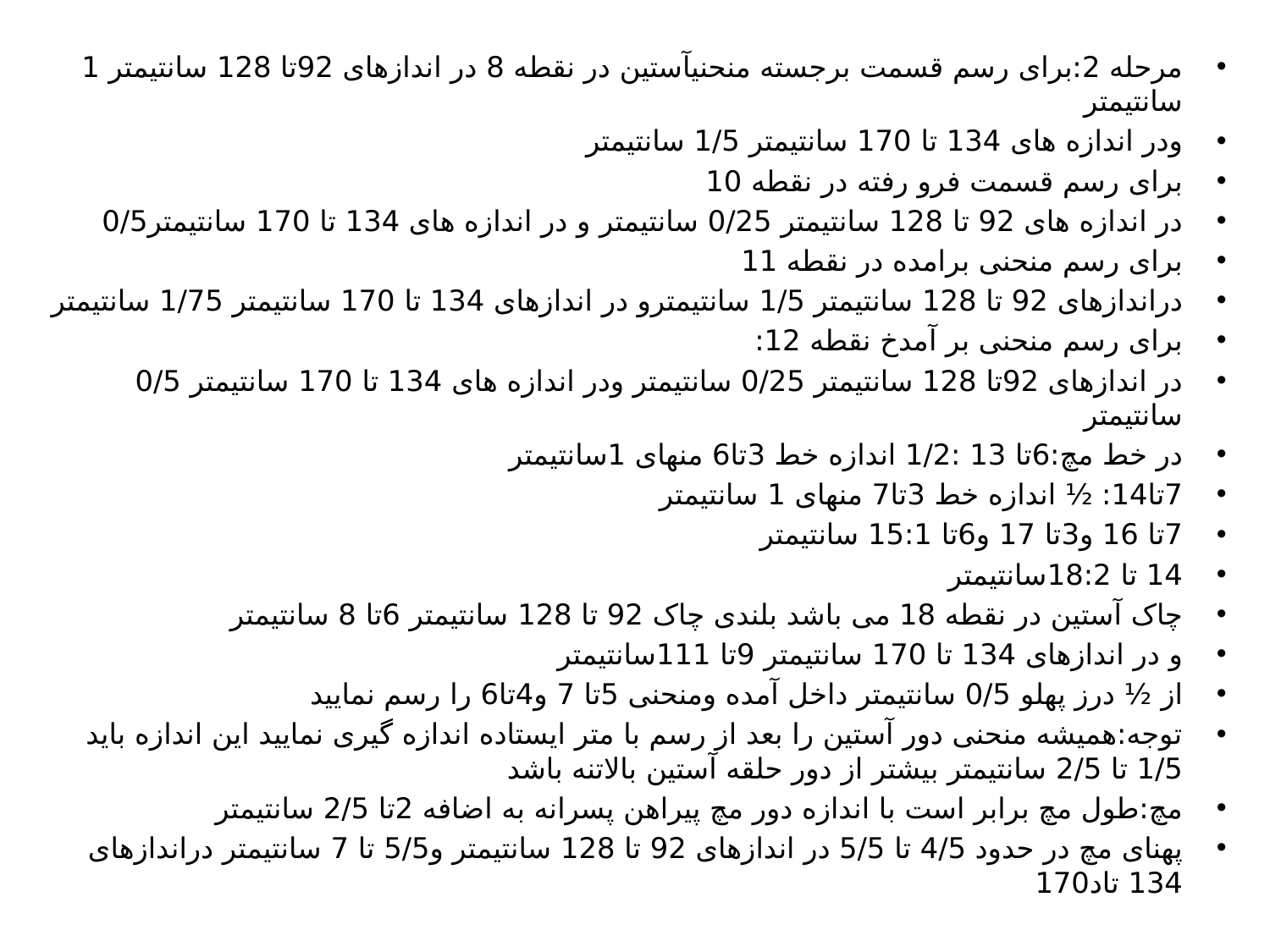

مرحله 2:برای رسم قسمت برجسته منحنیآستین در نقطه 8 در اندازهای 92تا 128 سانتیمتر 1 سانتیمتر
ودر اندازه های 134 تا 170 سانتیمتر 1/5 سانتیمتر
برای رسم قسمت فرو رفته در نقطه 10
در اندازه های 92 تا 128 سانتیمتر 0/25 سانتیمتر و در اندازه های 134 تا 170 سانتیمتر0/5
برای رسم منحنی برامده در نقطه 11
دراندازهای 92 تا 128 سانتیمتر 1/5 سانتیمترو در اندازهای 134 تا 170 سانتیمتر 1/75 سانتیمتر
برای رسم منحنی بر آمدخ نقطه 12:
در اندازهای 92تا 128 سانتیمتر 0/25 سانتیمتر ودر اندازه های 134 تا 170 سانتیمتر 0/5 سانتیمتر
در خط مچ:6تا 13 :1/2 اندازه خط 3تا6 منهای 1سانتیمتر
7تا14: ½ اندازه خط 3تا7 منهای 1 سانتیمتر
7تا 16 و3تا 17 و6تا 15:1 سانتیمتر
14 تا 18:2سانتیمتر
چاک آستین در نقطه 18 می باشد بلندی چاک 92 تا 128 سانتیمتر 6تا 8 سانتیمتر
و در اندازهای 134 تا 170 سانتیمتر 9تا 111سانتیمتر
از ½ درز پهلو 0/5 سانتیمتر داخل آمده ومنحنی 5تا 7 و4تا6 را رسم نمایید
توجه:همیشه منحنی دور آستین را بعد از رسم با متر ایستاده اندازه گیری نمایید این اندازه باید 1/5 تا 2/5 سانتیمتر بیشتر از دور حلقه آستین بالاتنه باشد
مچ:طول مچ برابر است با اندازه دور مچ پیراهن پسرانه به اضافه 2تا 2/5 سانتیمتر
پهنای مچ در حدود 4/5 تا 5/5 در اندازهای 92 تا 128 سانتیمتر و5/5 تا 7 سانتیمتر دراندازهای 134 تاد170